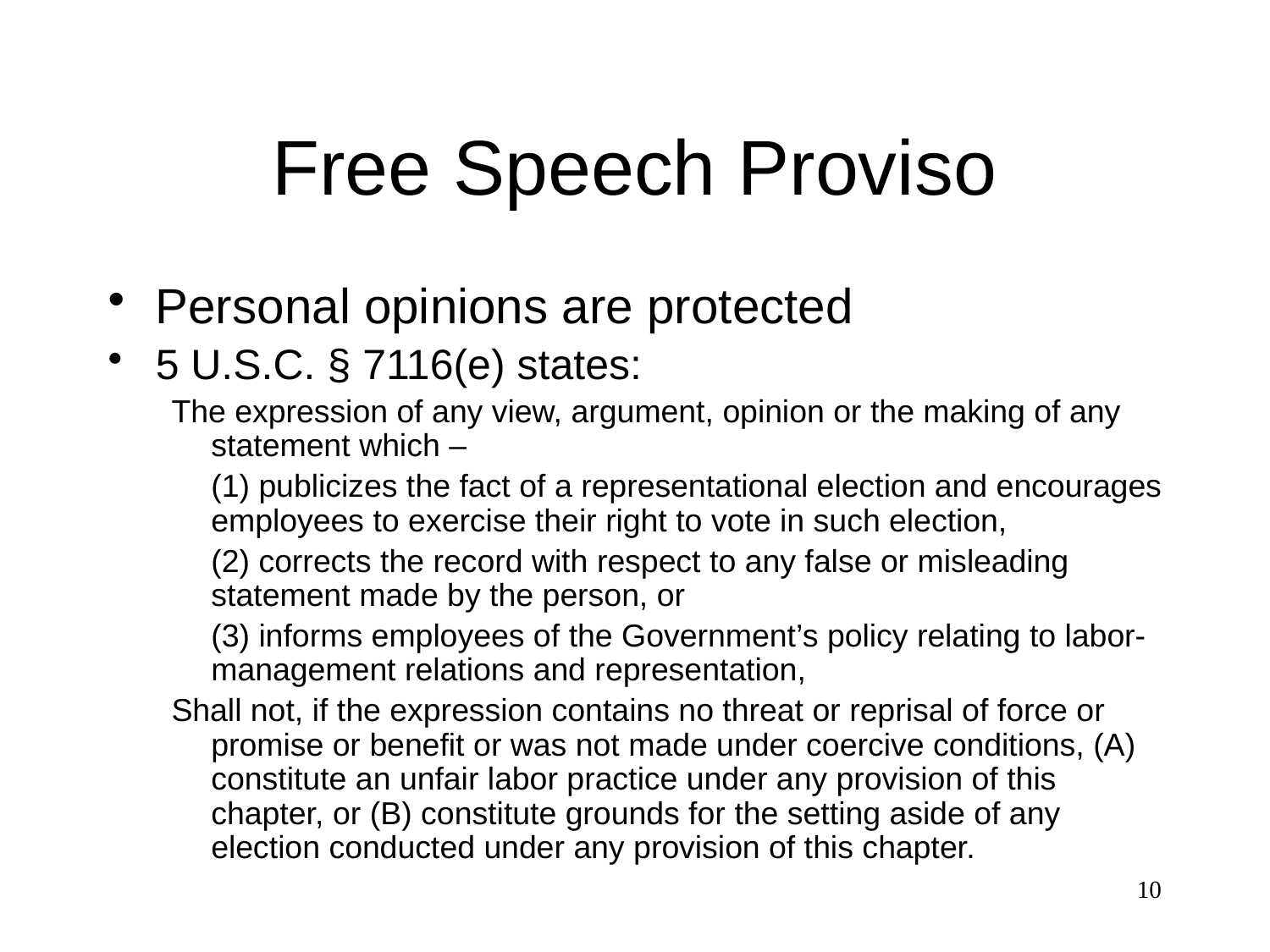

# Free Speech Proviso
Personal opinions are protected
5 U.S.C. § 7116(e) states:
The expression of any view, argument, opinion or the making of any statement which –
	(1) publicizes the fact of a representational election and encourages employees to exercise their right to vote in such election,
	(2) corrects the record with respect to any false or misleading statement made by the person, or
	(3) informs employees of the Government’s policy relating to labor-management relations and representation,
Shall not, if the expression contains no threat or reprisal of force or promise or benefit or was not made under coercive conditions, (A) constitute an unfair labor practice under any provision of this chapter, or (B) constitute grounds for the setting aside of any election conducted under any provision of this chapter.
10